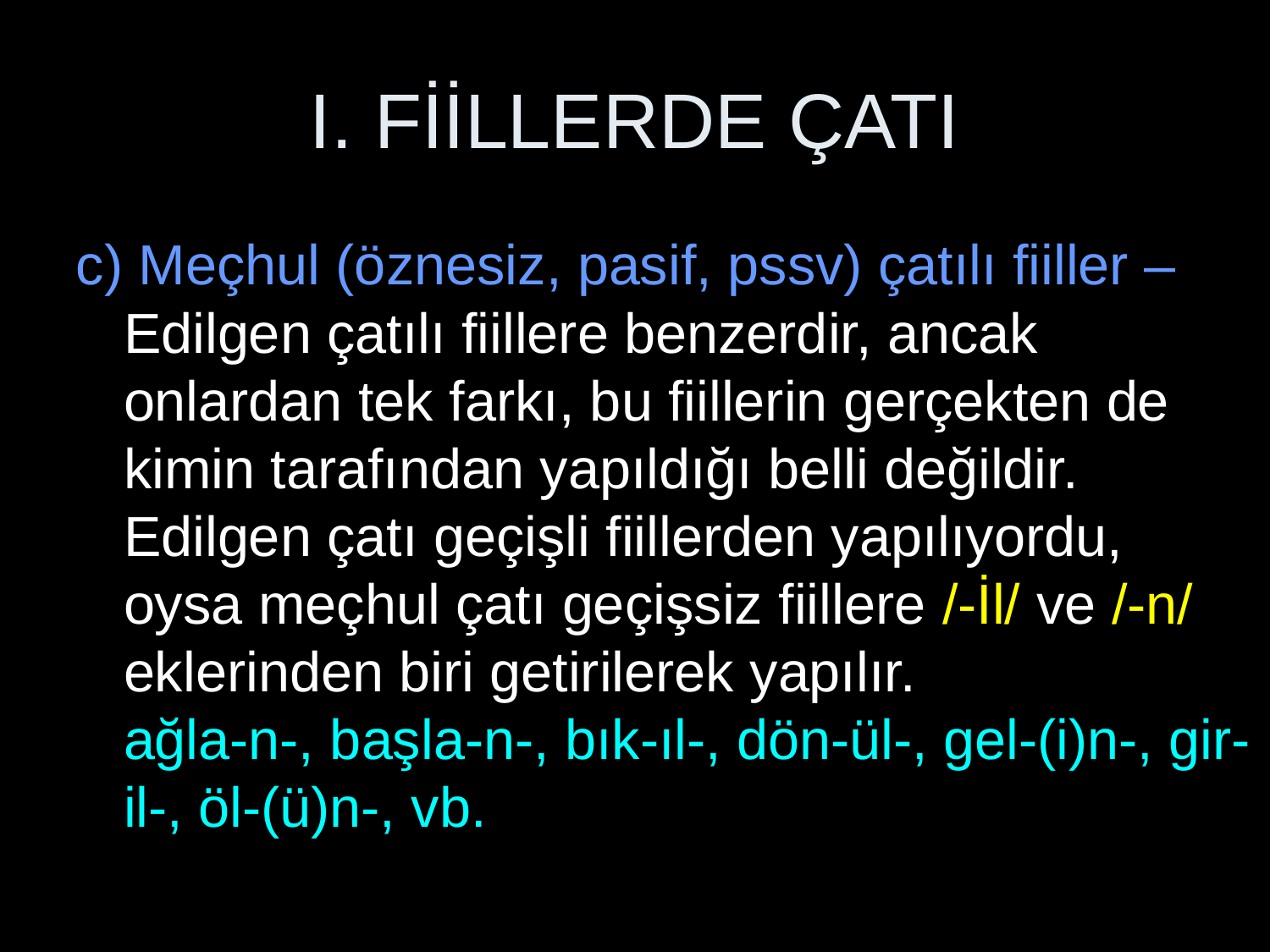

# I. FİİLLERDE ÇATI
c) Meçhul (öznesiz, pasif, pssv) çatılı fiiller – Edilgen çatılı fiillere benzerdir, ancak onlardan tek farkı, bu fiillerin gerçekten de kimin tarafından yapıldığı belli değildir.
Edilgen çatı geçişli fiillerden yapılıyordu, oysa meçhul çatı geçişsiz fiillere /-İl/ ve /-n/ eklerinden biri getirilerek yapılır.
ağla-n-, başla-n-, bık-ıl-, dön-ül-, gel-(i)n-, gir-il-, öl-(ü)n-, vb.